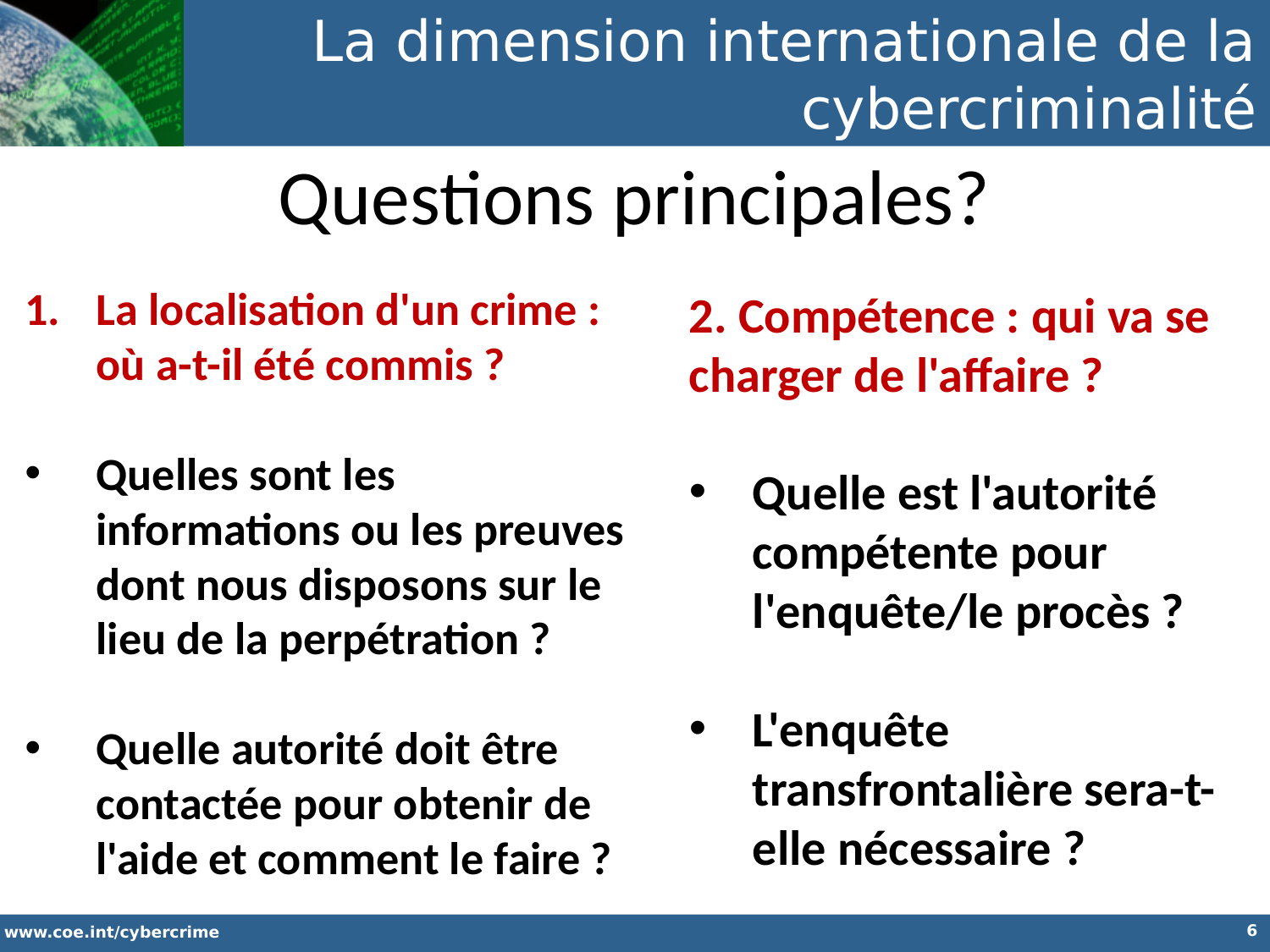

La dimension internationale de la cybercriminalité
Questions principales?
La localisation d'un crime : où a-t-il été commis ?

Quelles sont les informations ou les preuves dont nous disposons sur le lieu de la perpétration ?

Quelle autorité doit être contactée pour obtenir de l'aide et comment le faire ?
2. Compétence : qui va se charger de l'affaire ?

Quelle est l'autorité compétente pour l'enquête/le procès ?

L'enquête transfrontalière sera-t-elle nécessaire ?
6